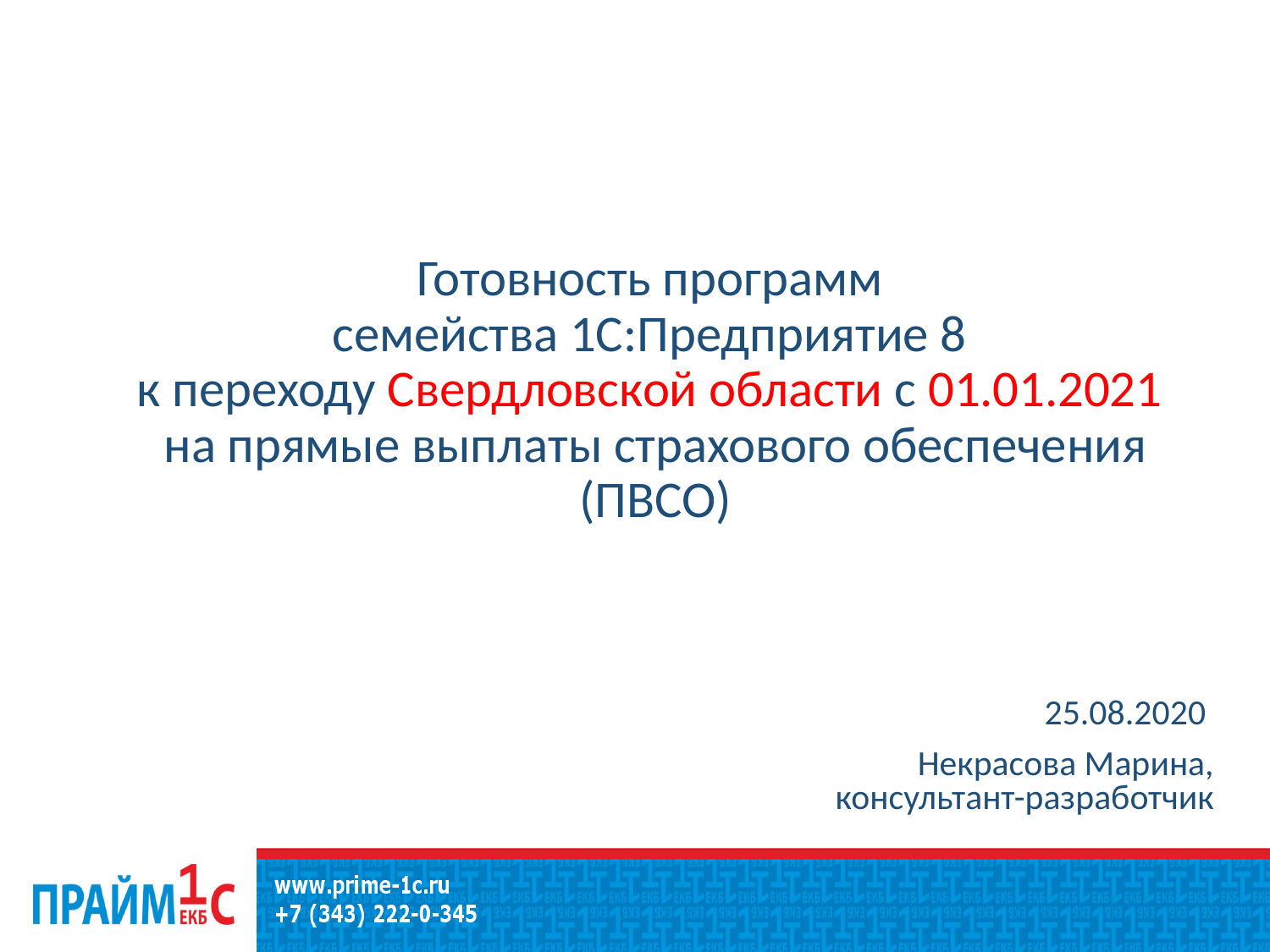

# Готовность программ семейства 1С:Предприятие 8 к переходу Свердловской области с 01.01.2021 на прямые выплаты страхового обеспечения (ПВСО)
25.08.2020
Некрасова Марина, консультант-разработчик